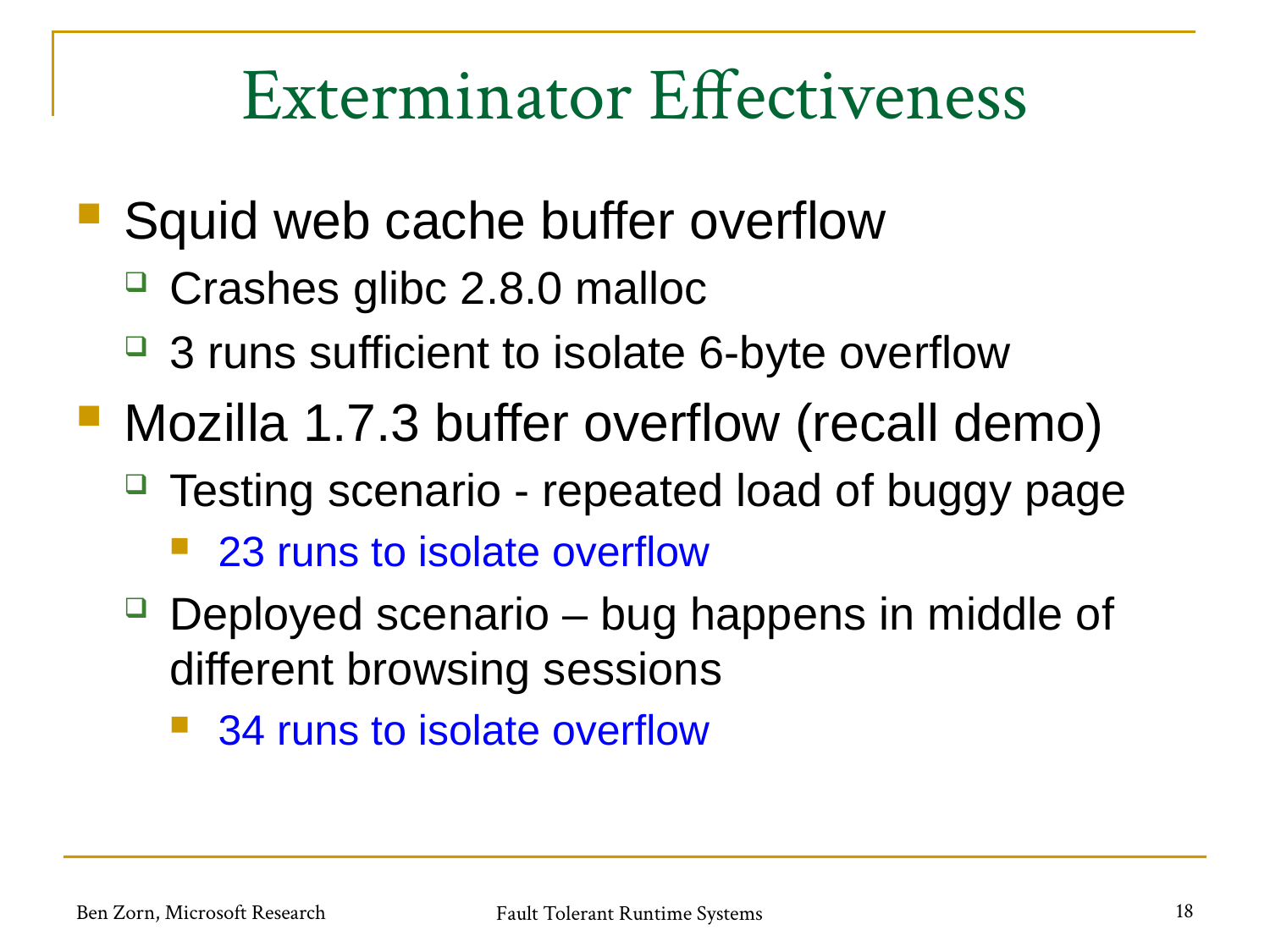

# Exterminator Effectiveness
Squid web cache buffer overflow
Crashes glibc 2.8.0 malloc
3 runs sufficient to isolate 6-byte overflow
Mozilla 1.7.3 buffer overflow (recall demo)
Testing scenario - repeated load of buggy page
23 runs to isolate overflow
Deployed scenario – bug happens in middle of different browsing sessions
34 runs to isolate overflow
Ben Zorn, Microsoft Research
18
Fault Tolerant Runtime Systems